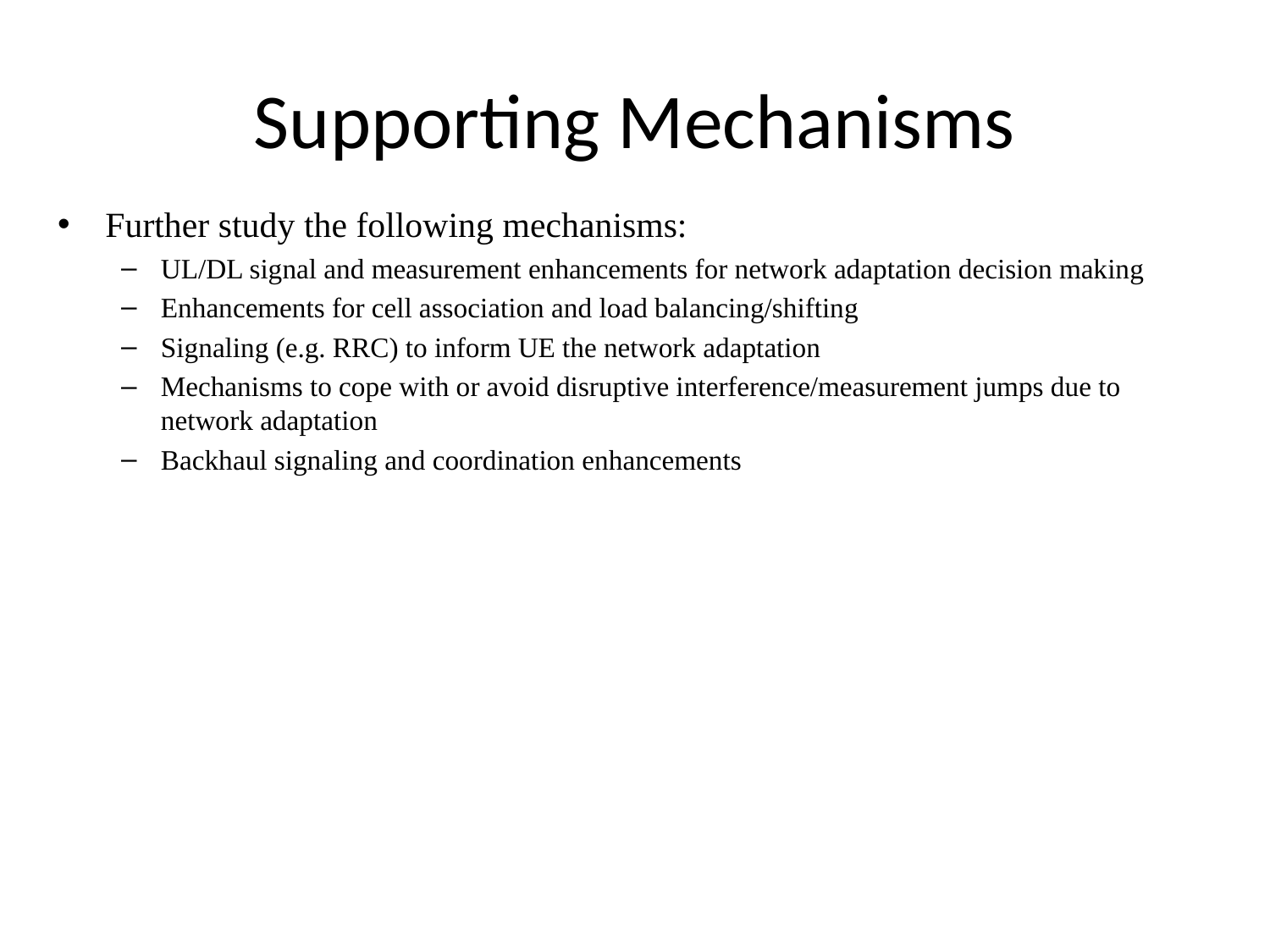

# Supporting Mechanisms
Further study the following mechanisms:
UL/DL signal and measurement enhancements for network adaptation decision making
Enhancements for cell association and load balancing/shifting
Signaling (e.g. RRC) to inform UE the network adaptation
Mechanisms to cope with or avoid disruptive interference/measurement jumps due to network adaptation
Backhaul signaling and coordination enhancements